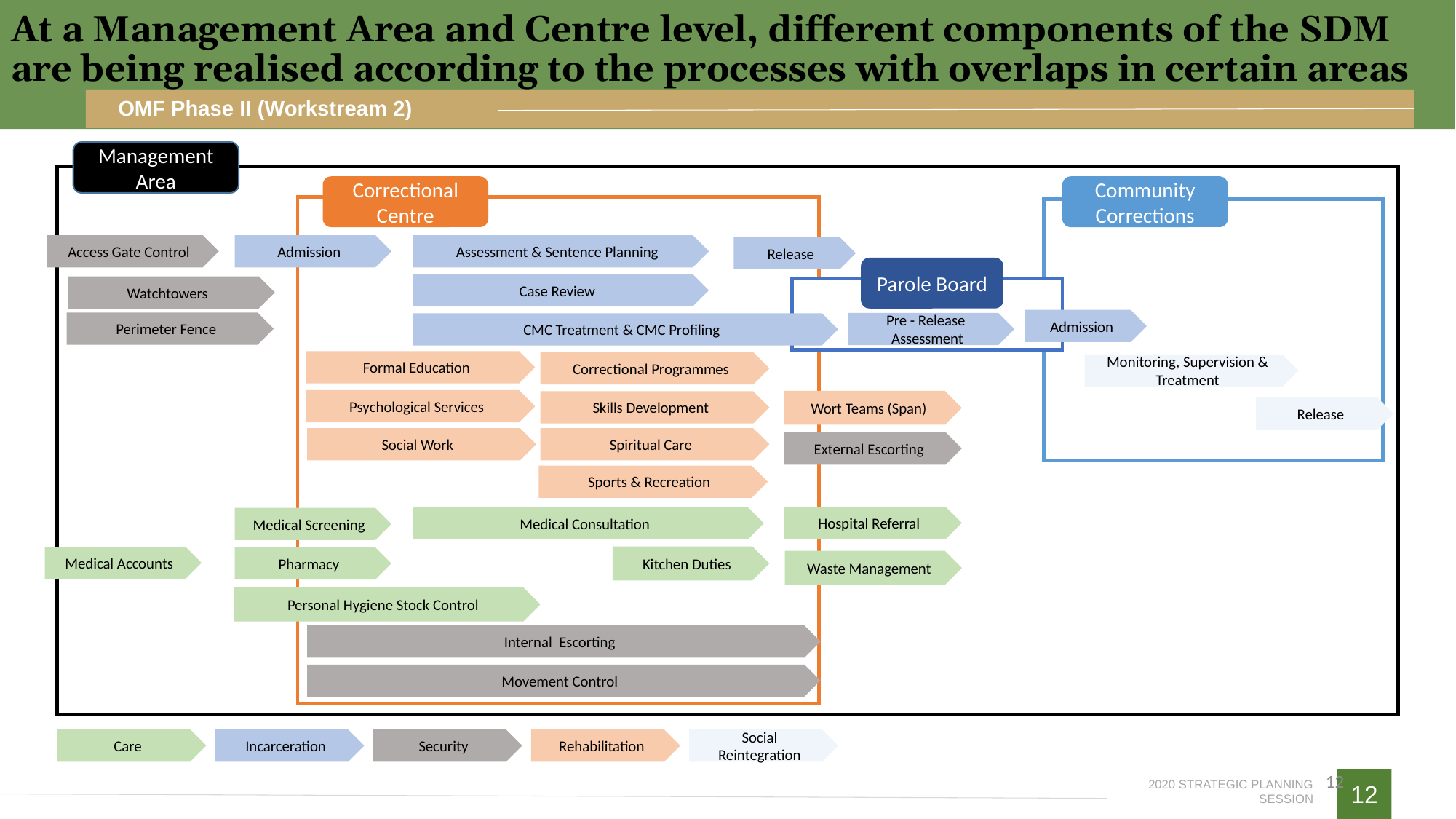

At a Management Area and Centre level, different components of the SDM are being realised according to the processes with overlaps in certain areas
OMF Phase II (Workstream 2)
Management Area

Correctional Centre
Community Corrections

Assessment & Sentence Planning
Access Gate Control
Admission
Release
Parole Board
Case Review
Watchtowers

Admission
Perimeter Fence
Pre - Release  Assessment
CMC Treatment & CMC Profiling
Formal Education
Correctional Programmes
Monitoring, Supervision & Treatment
Psychological Services
Wort Teams (Span)
Skills Development
Release
Spiritual Care
Social Work
External Escorting
Sports & Recreation
Hospital Referral
Medical Consultation
Medical Screening
Kitchen Duties
Medical Accounts
Pharmacy
Waste Management
Personal Hygiene Stock Control
Internal  Escorting
Movement Control
Care
Incarceration
Security
Rehabilitation
Social Reintegration
12